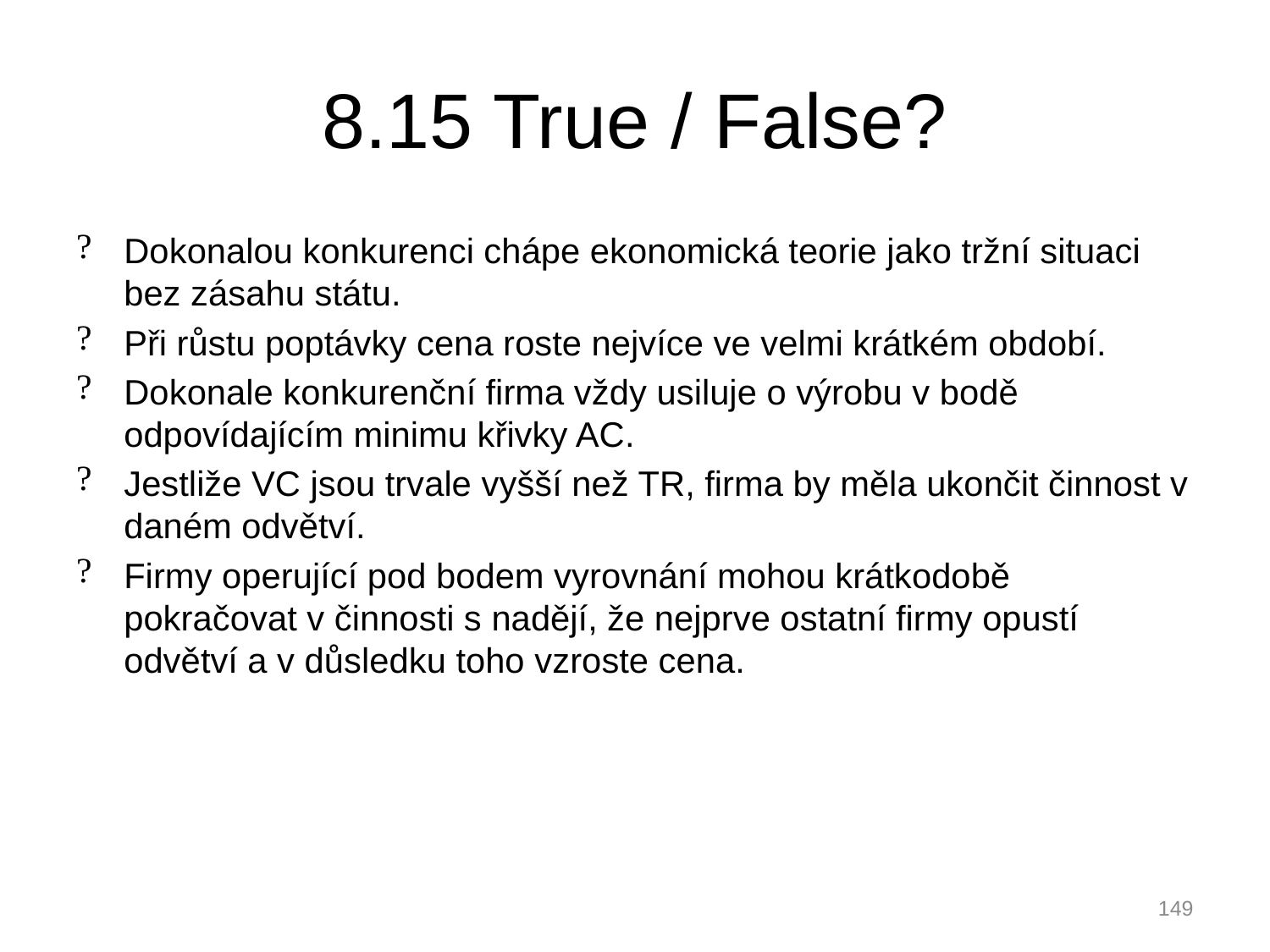

# 8.15 True / False?
Dokonalou konkurenci chápe ekonomická teorie jako tržní situaci bez zásahu státu.
Při růstu poptávky cena roste nejvíce ve velmi krátkém období.
Dokonale konkurenční firma vždy usiluje o výrobu v bodě odpovídajícím minimu křivky AC.
Jestliže VC jsou trvale vyšší než TR, firma by měla ukončit činnost v daném odvětví.
Firmy operující pod bodem vyrovnání mohou krátkodobě pokračovat v činnosti s nadějí, že nejprve ostatní firmy opustí odvětví a v důsledku toho vzroste cena.
149